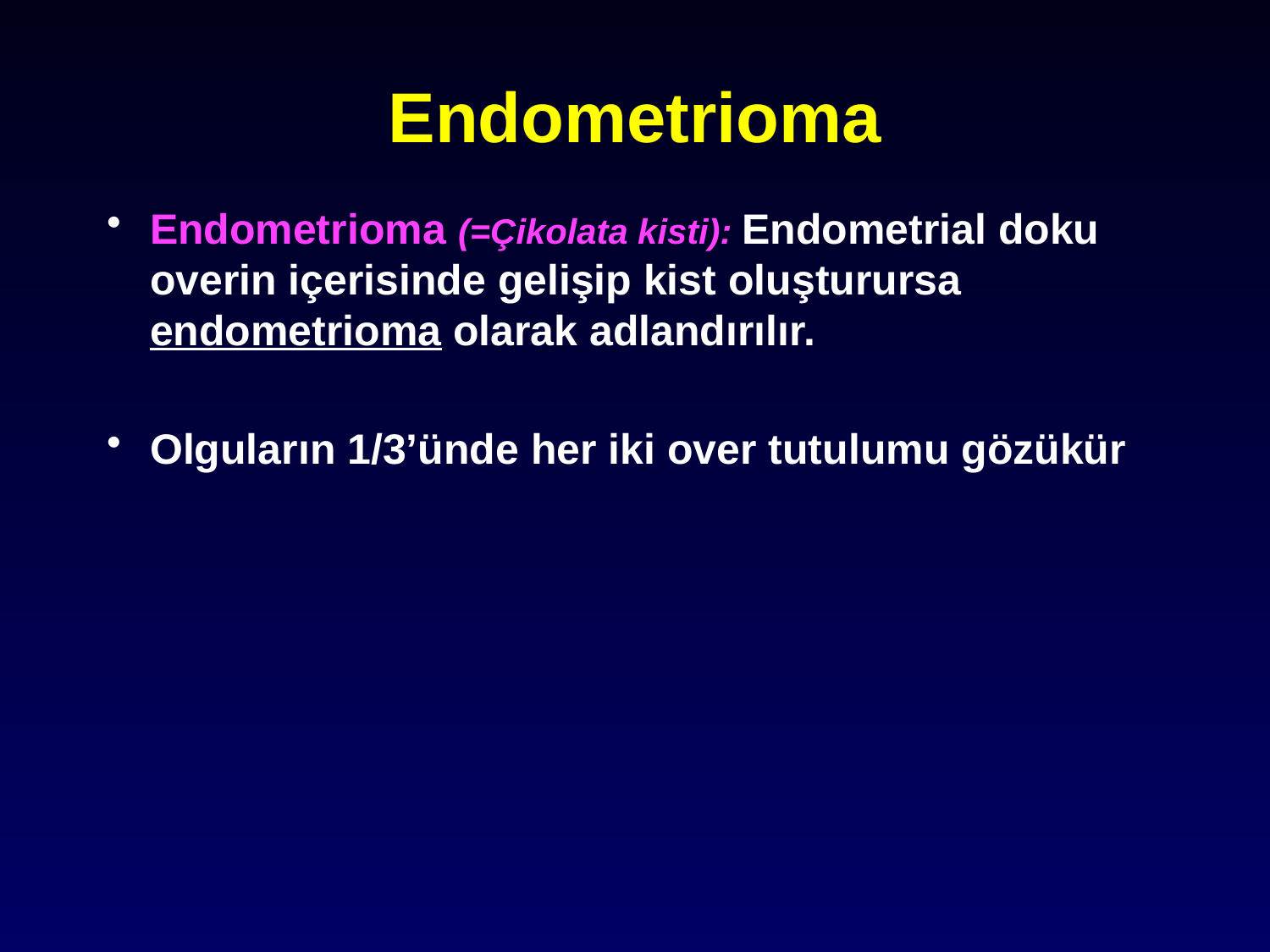

# Endometrioma
Endometrioma (=Çikolata kisti): Endometrial doku overin içerisinde gelişip kist oluşturursa endometrioma olarak adlandırılır.

Olguların 1/3’ünde her iki over tutulumu gözükür